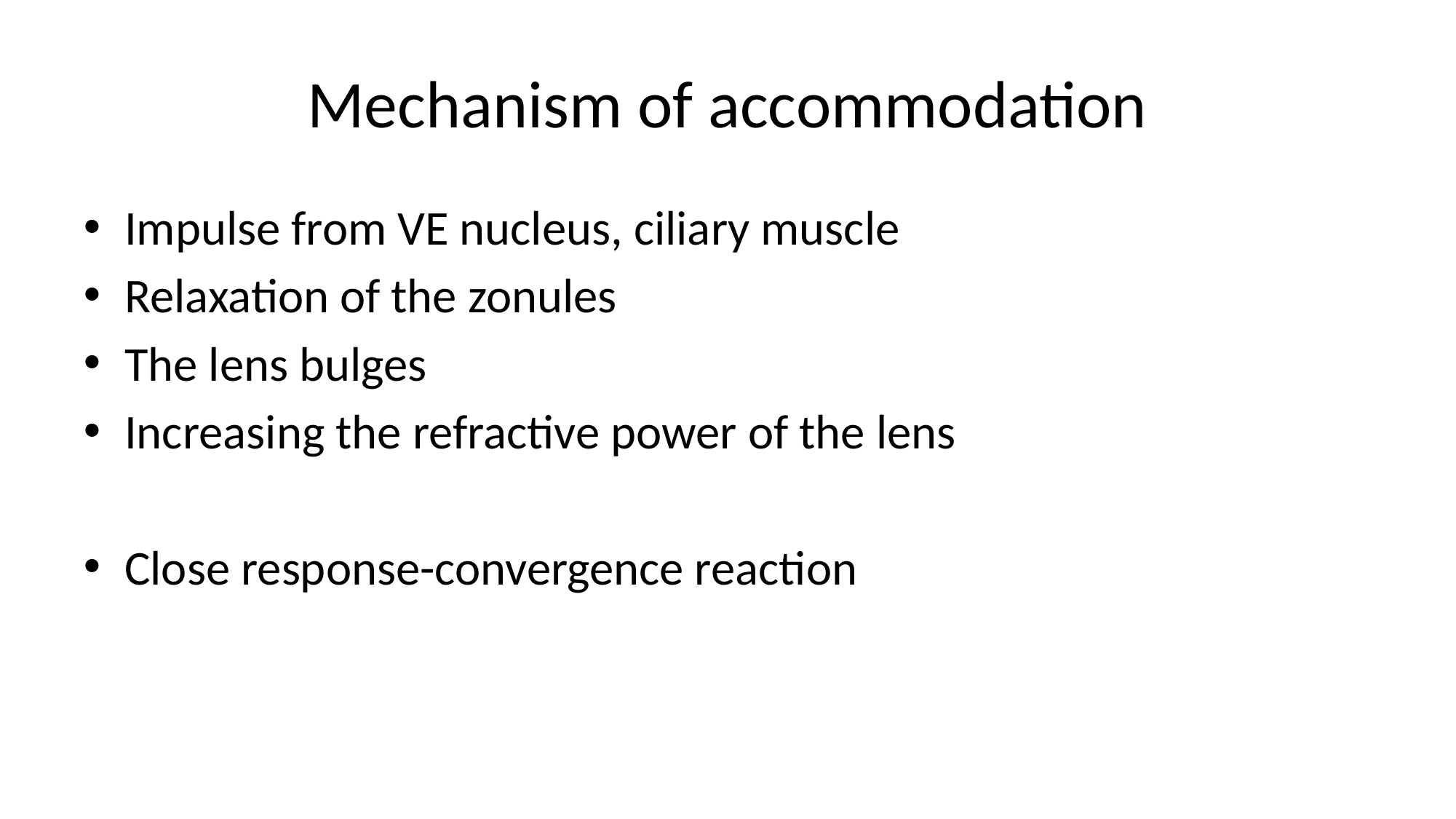

# Mechanism of accommodation
Impulse from VE nucleus, ciliary muscle
Relaxation of the zonules
The lens bulges
Increasing the refractive power of the lens

Close response-convergence reaction